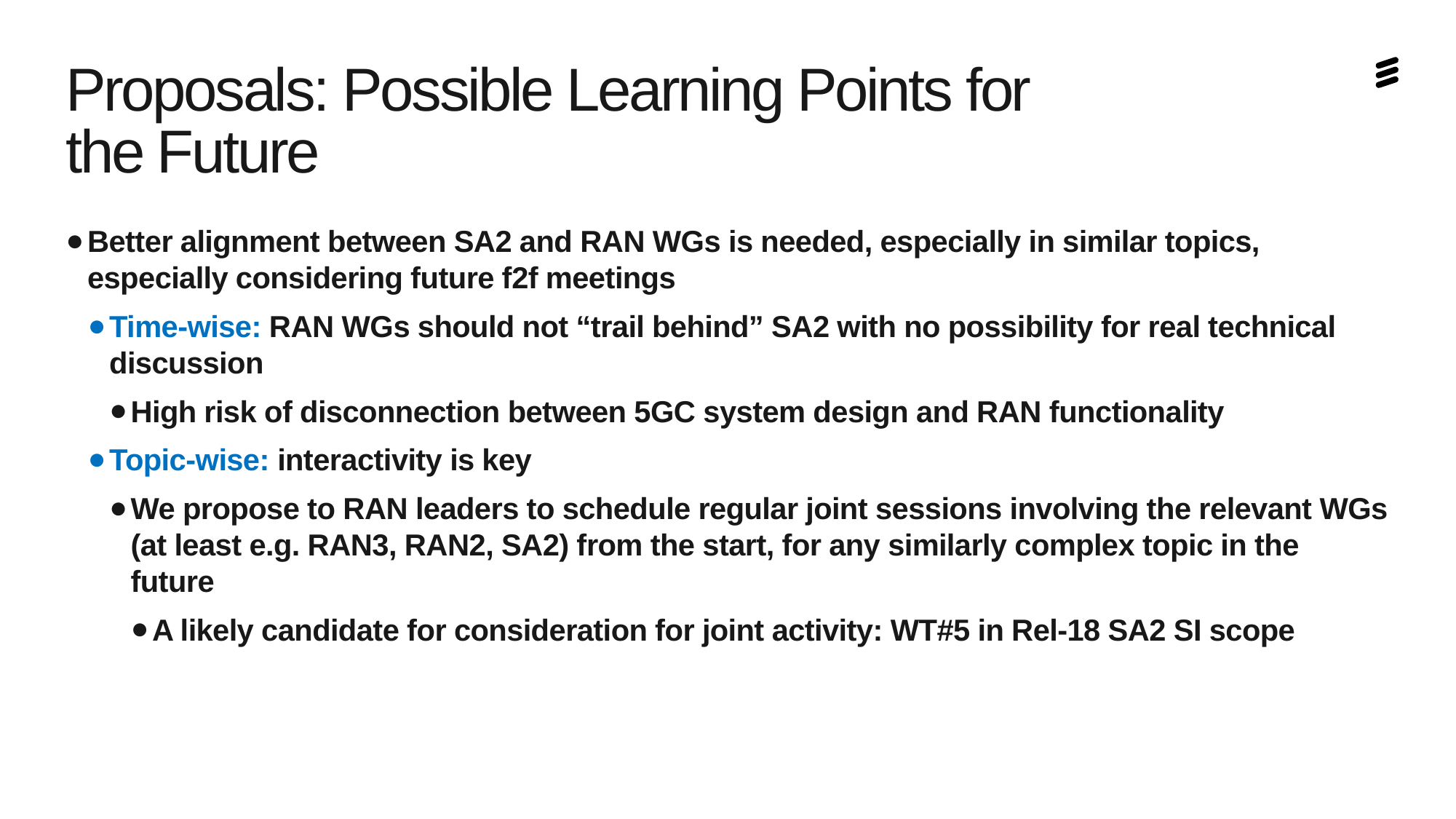

# Proposals: Possible Learning Points for the Future
Better alignment between SA2 and RAN WGs is needed, especially in similar topics, especially considering future f2f meetings
Time-wise: RAN WGs should not “trail behind” SA2 with no possibility for real technical discussion
High risk of disconnection between 5GC system design and RAN functionality
Topic-wise: interactivity is key
We propose to RAN leaders to schedule regular joint sessions involving the relevant WGs (at least e.g. RAN3, RAN2, SA2) from the start, for any similarly complex topic in the future
A likely candidate for consideration for joint activity: WT#5 in Rel-18 SA2 SI scope